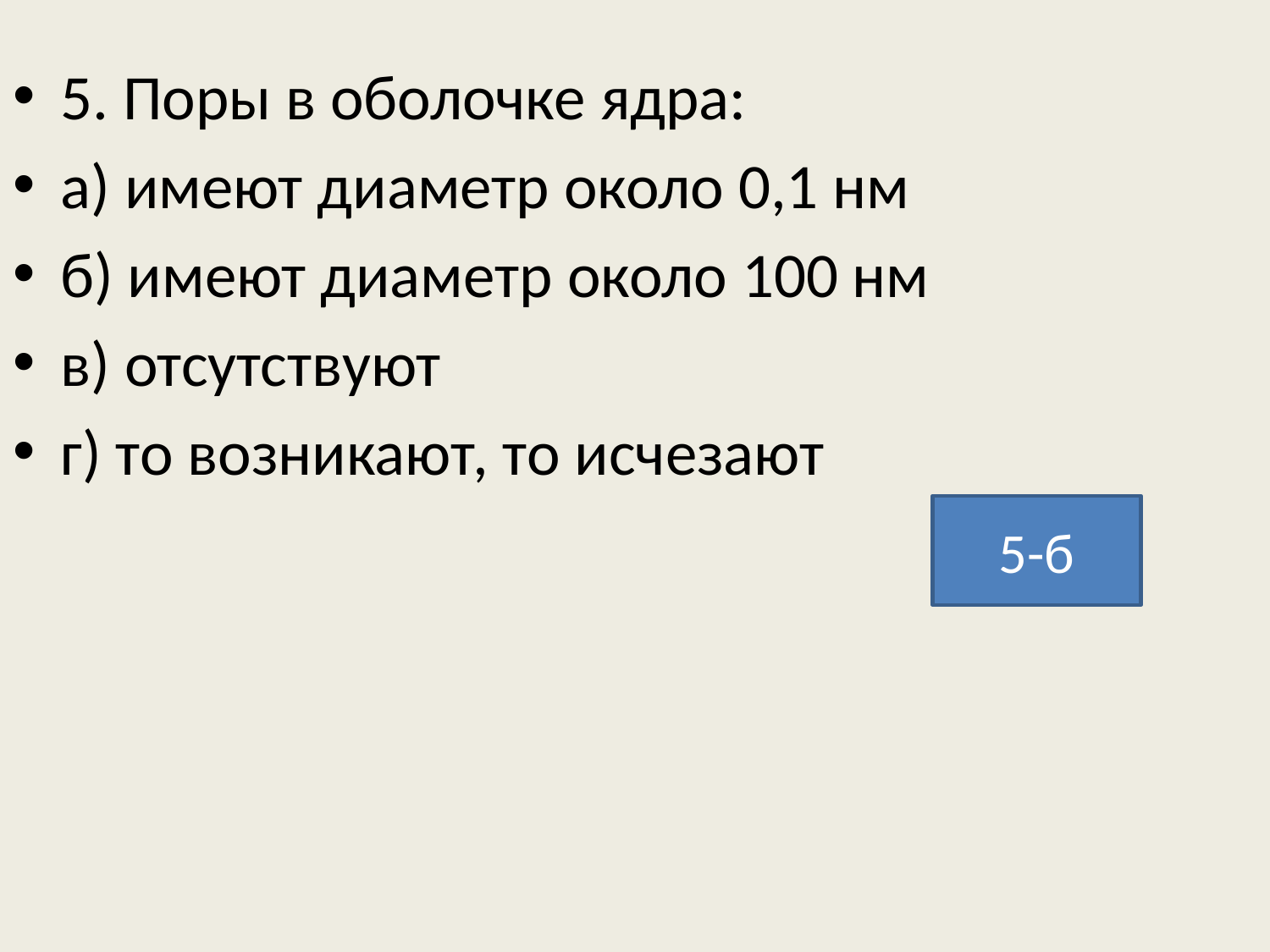

5. Поры в оболочке ядра:
а) имеют диаметр около 0,1 нм
б) имеют диаметр около 100 нм
в) отсутствуют
г) то возникают, то исчезают

5-б